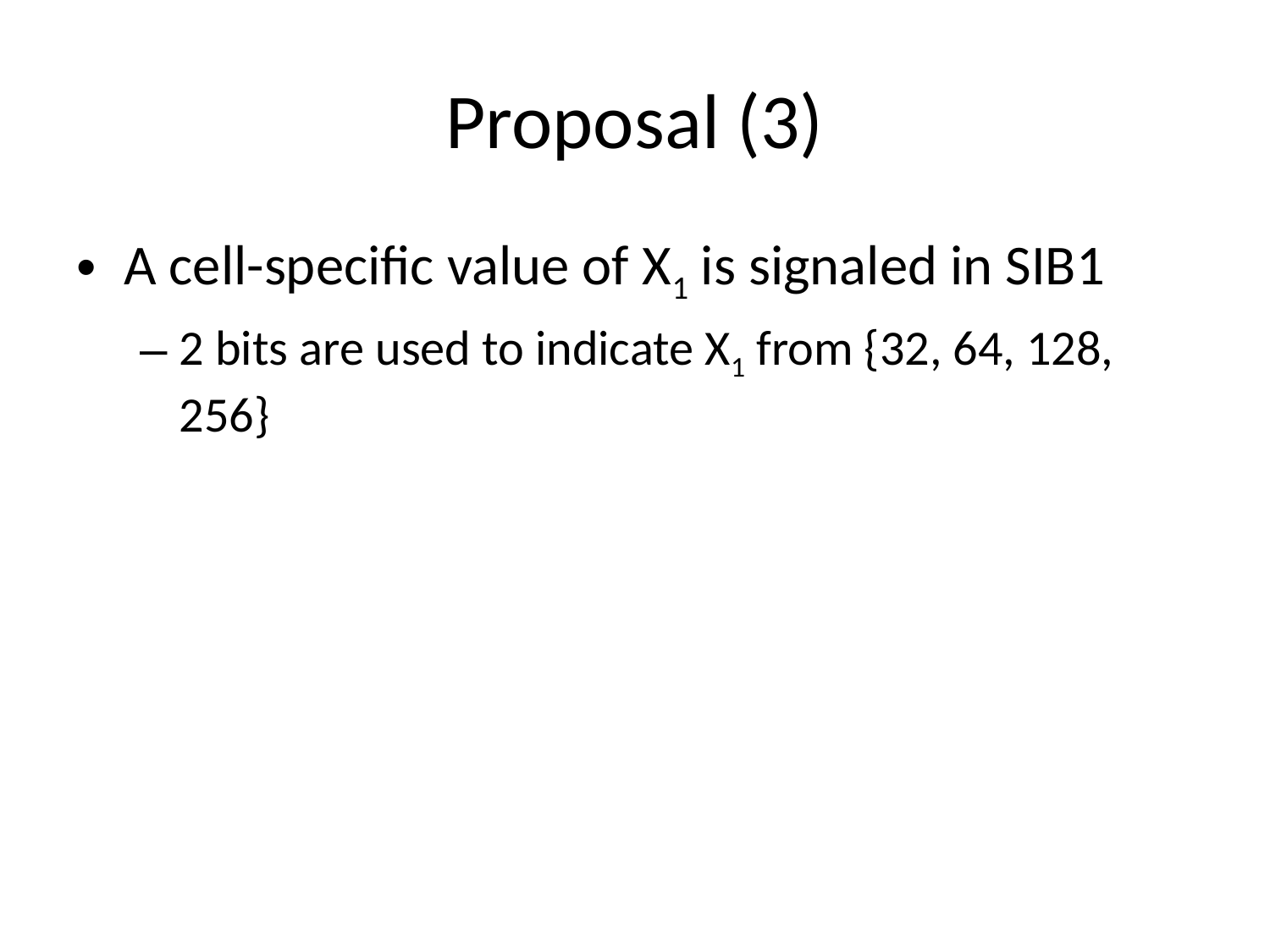

# Proposal (3)
A cell-specific value of X1 is signaled in SIB1
2 bits are used to indicate X1 from {32, 64, 128, 256}